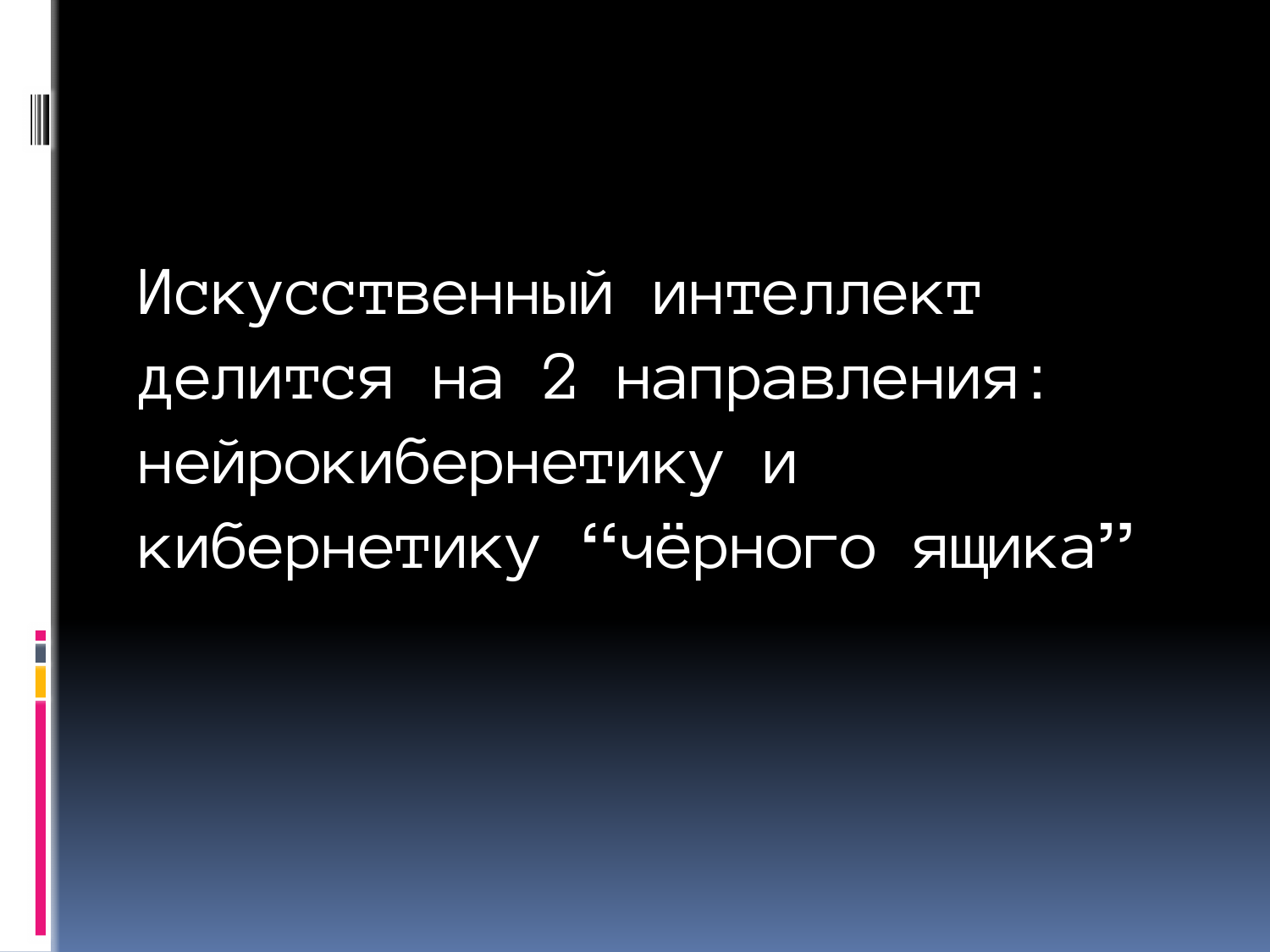

# Искусственный интеллект делится на 2 направления: нейрокибернетику и кибернетику “чёрного ящика”